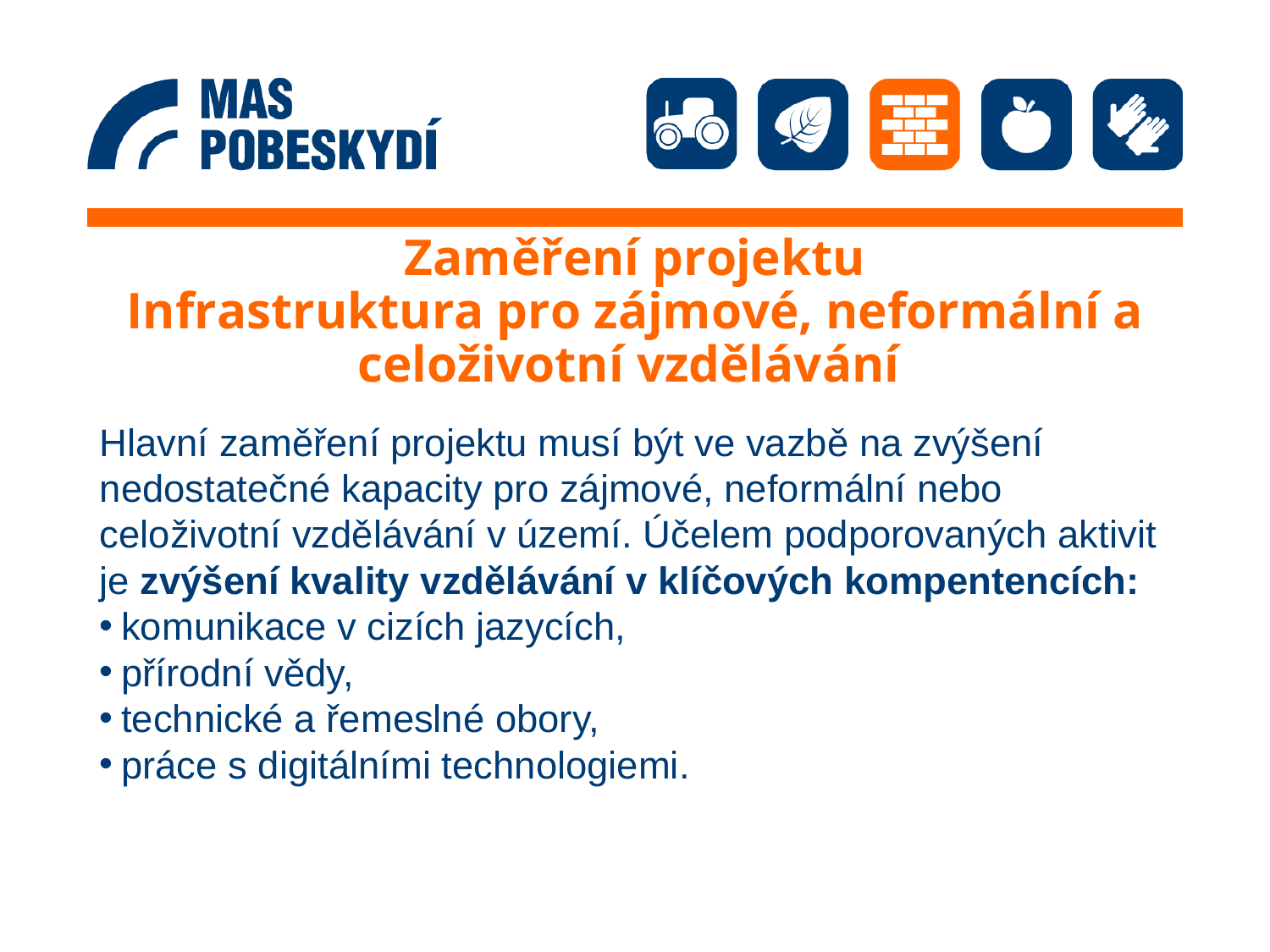

# Zaměření projektu Infrastruktura pro zájmové, neformální a celoživotní vzdělávání
Hlavní zaměření projektu musí být ve vazbě na zvýšení nedostatečné kapacity pro zájmové, neformální nebo celoživotní vzdělávání v území. Účelem podporovaných aktivit je zvýšení kvality vzdělávání v klíčových kompentencích:
 komunikace v cizích jazycích,
 přírodní vědy,
 technické a řemeslné obory,
 práce s digitálními technologiemi.